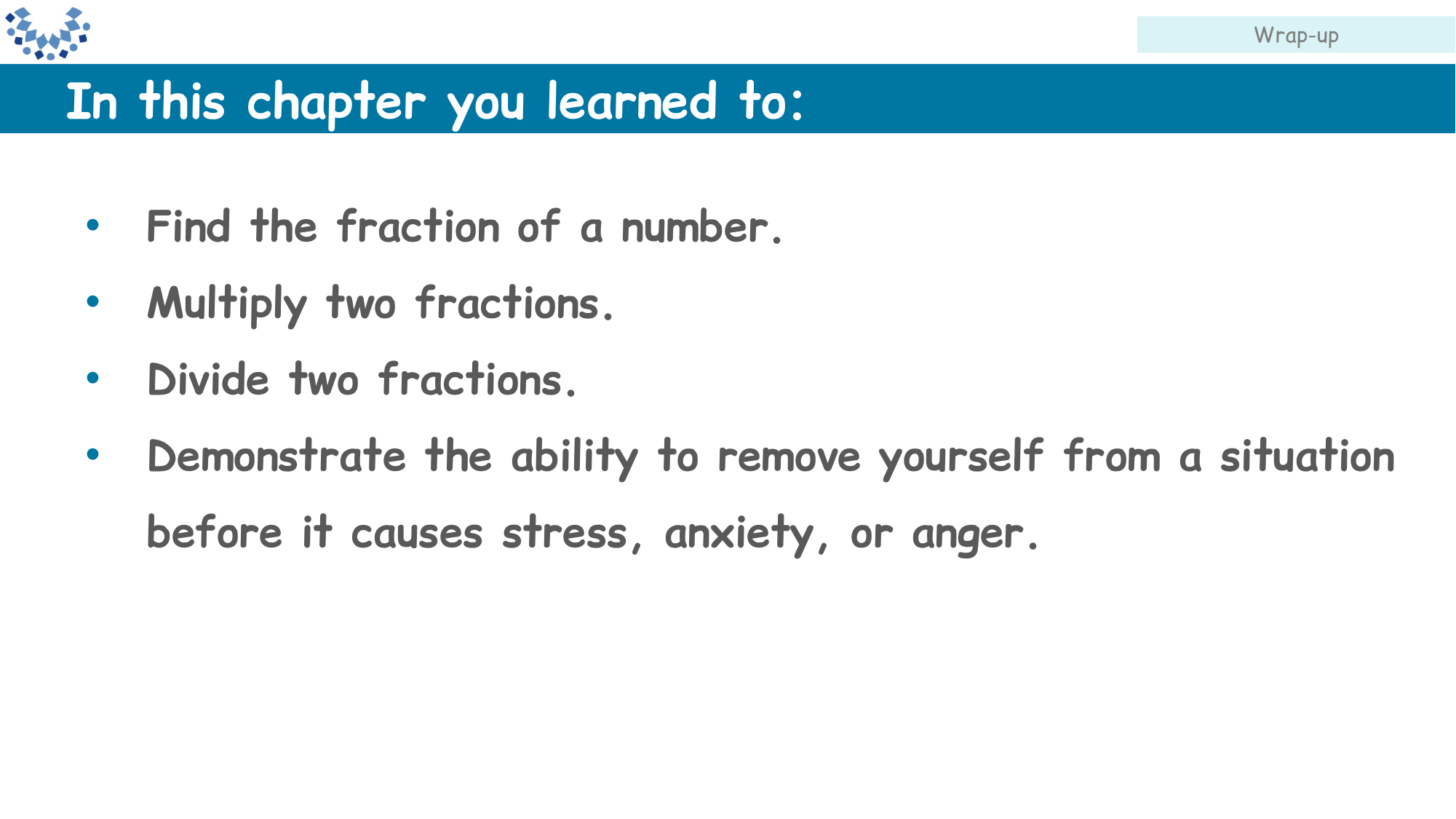

Wrap-up
In this chapter you learned to:
Find the fraction of a number.
Multiply two fractions.
Divide two fractions.
Demonstrate the ability to remove yourself from a situation before it causes stress, anxiety, or anger.